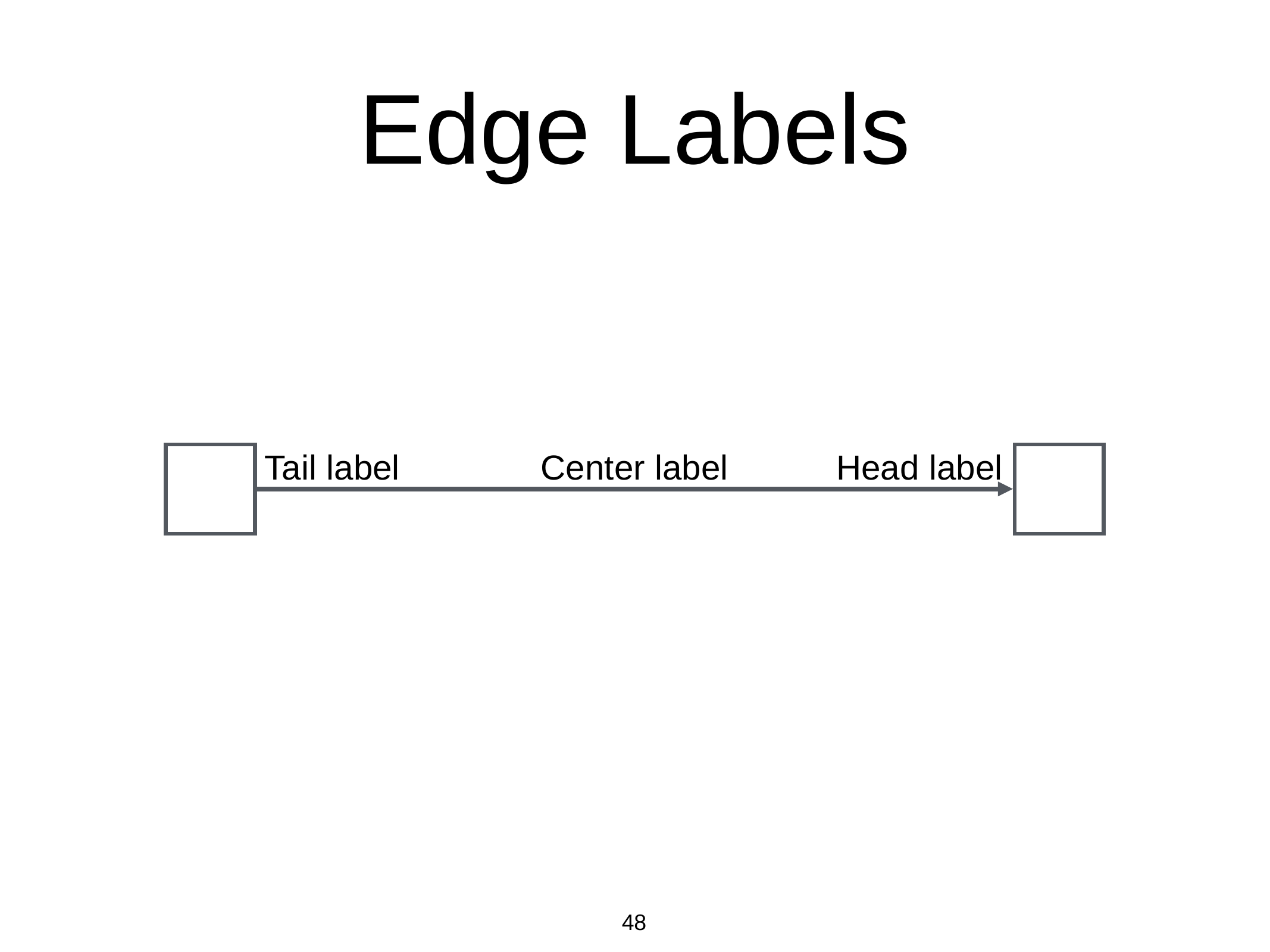

# Edge Labels
Tail label
Center label
Head label

48